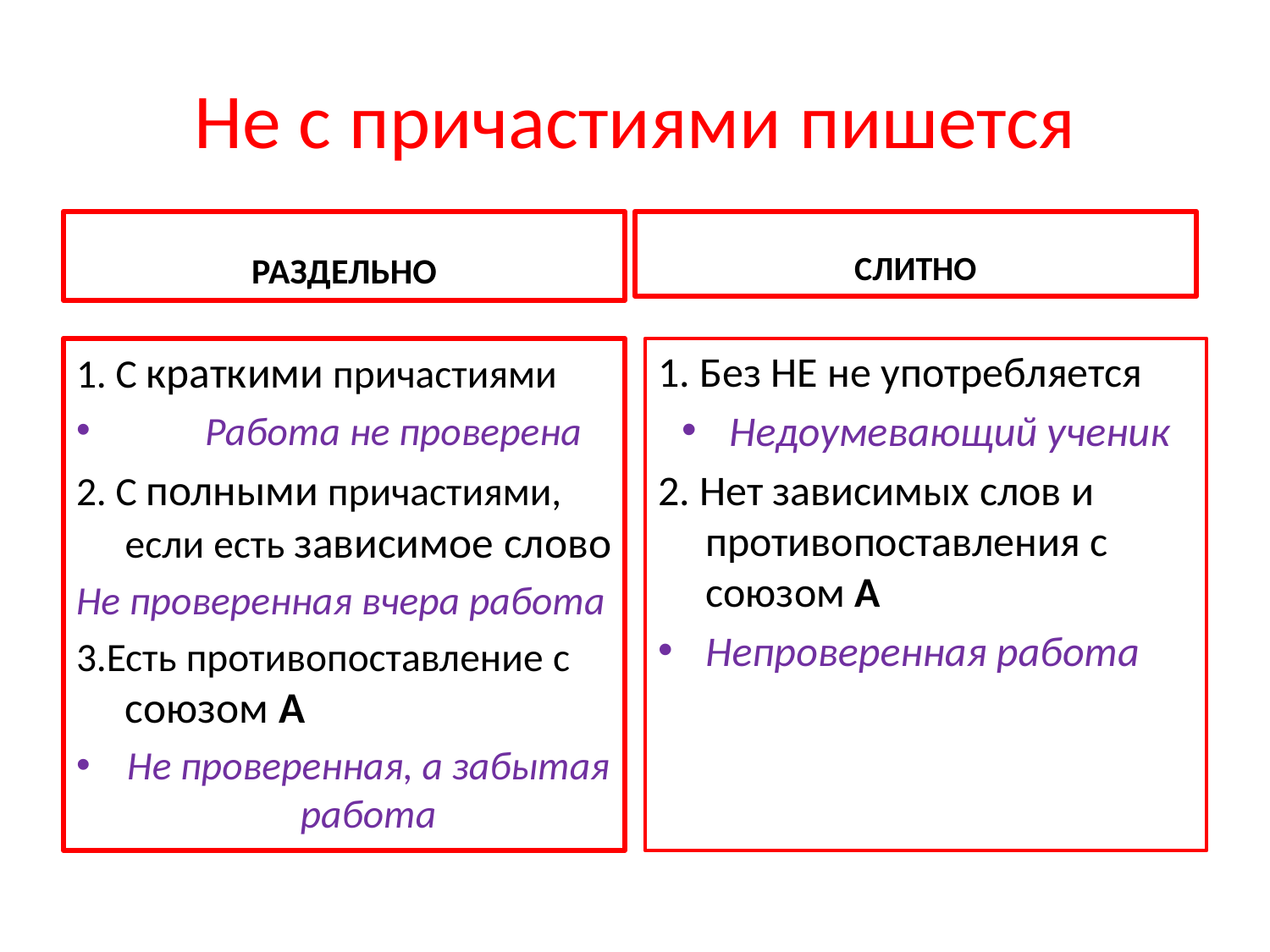

# Не с причастиями пишется

РАЗДЕЛЬНО

СЛИТНО

1. С краткими причастиями
       Работа не проверена
2. С полными причастиями, если есть зависимое слово
Не проверенная вчера работа
3.Есть противопоставление с союзом А
Не проверенная, а забытая работа

1. Без НЕ не употребляется
Недоумевающий ученик
2. Нет зависимых слов и противопоставления с союзом А
Непроверенная работа